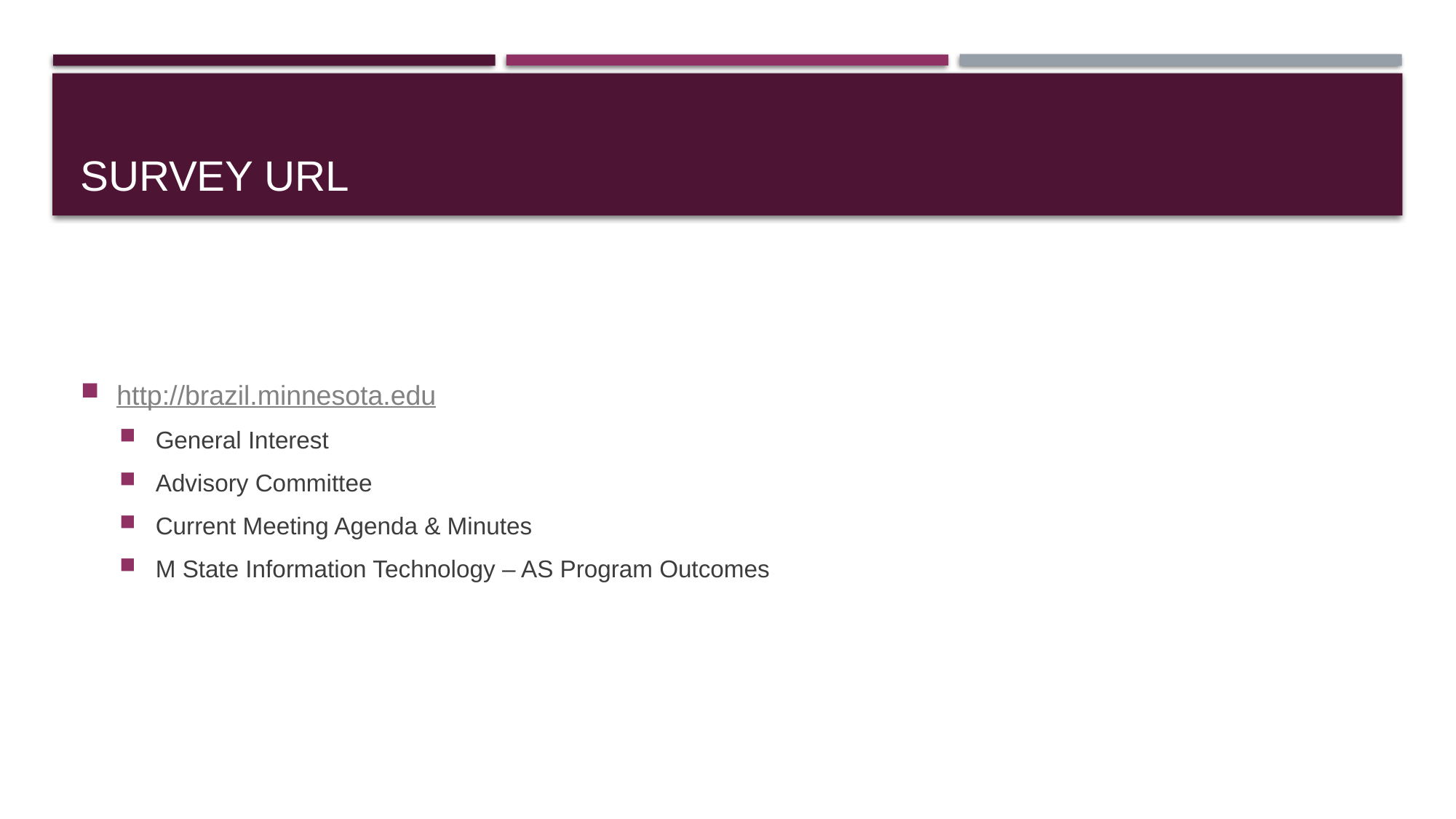

# Survey URL
http://brazil.minnesota.edu
General Interest
Advisory Committee
Current Meeting Agenda & Minutes
M State Information Technology – AS Program Outcomes